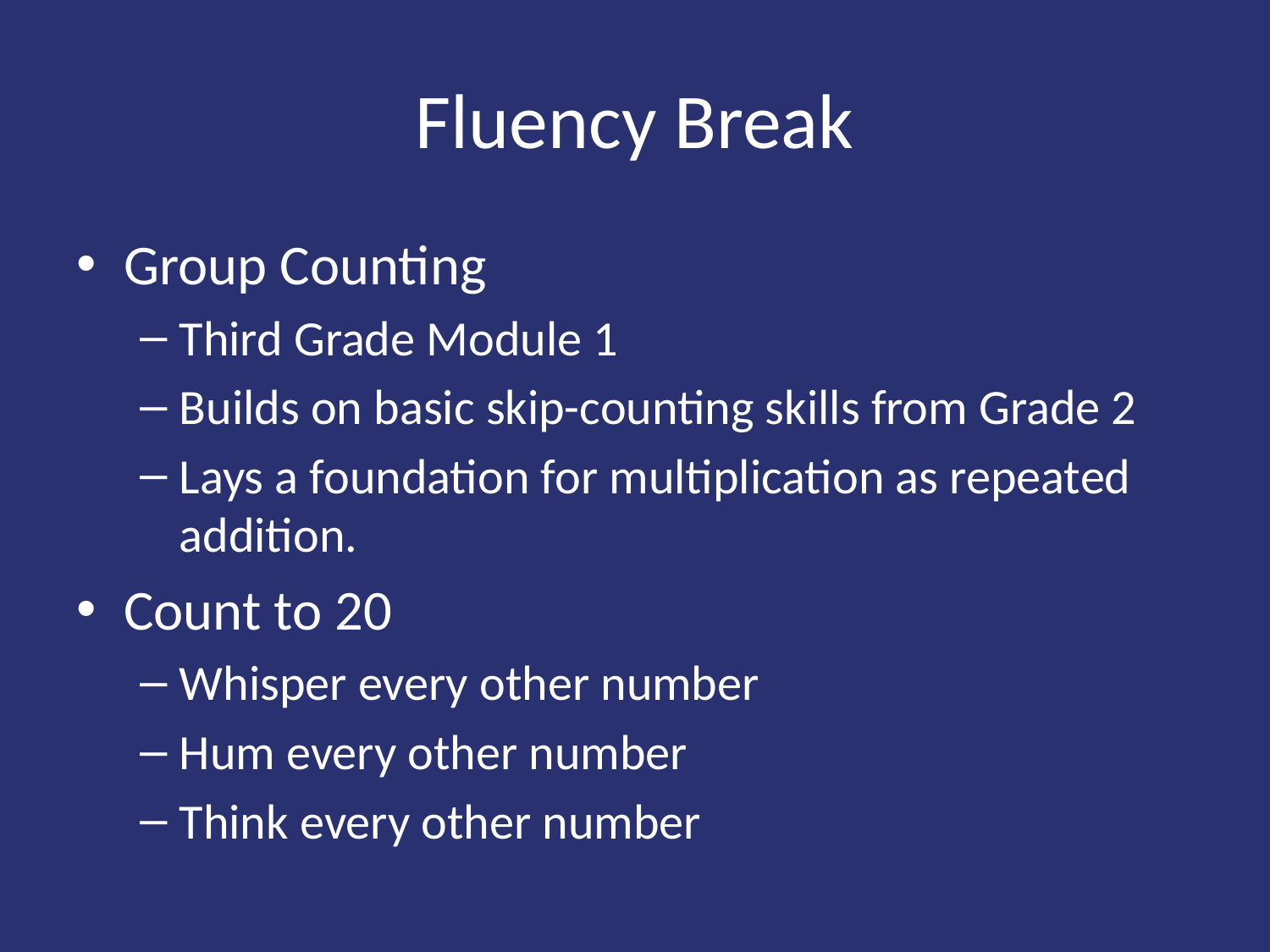

# Fluency Break
Group Counting
Third Grade Module 1
Builds on basic skip-counting skills from Grade 2
Lays a foundation for multiplication as repeated addition.
Count to 20
Whisper every other number
Hum every other number
Think every other number